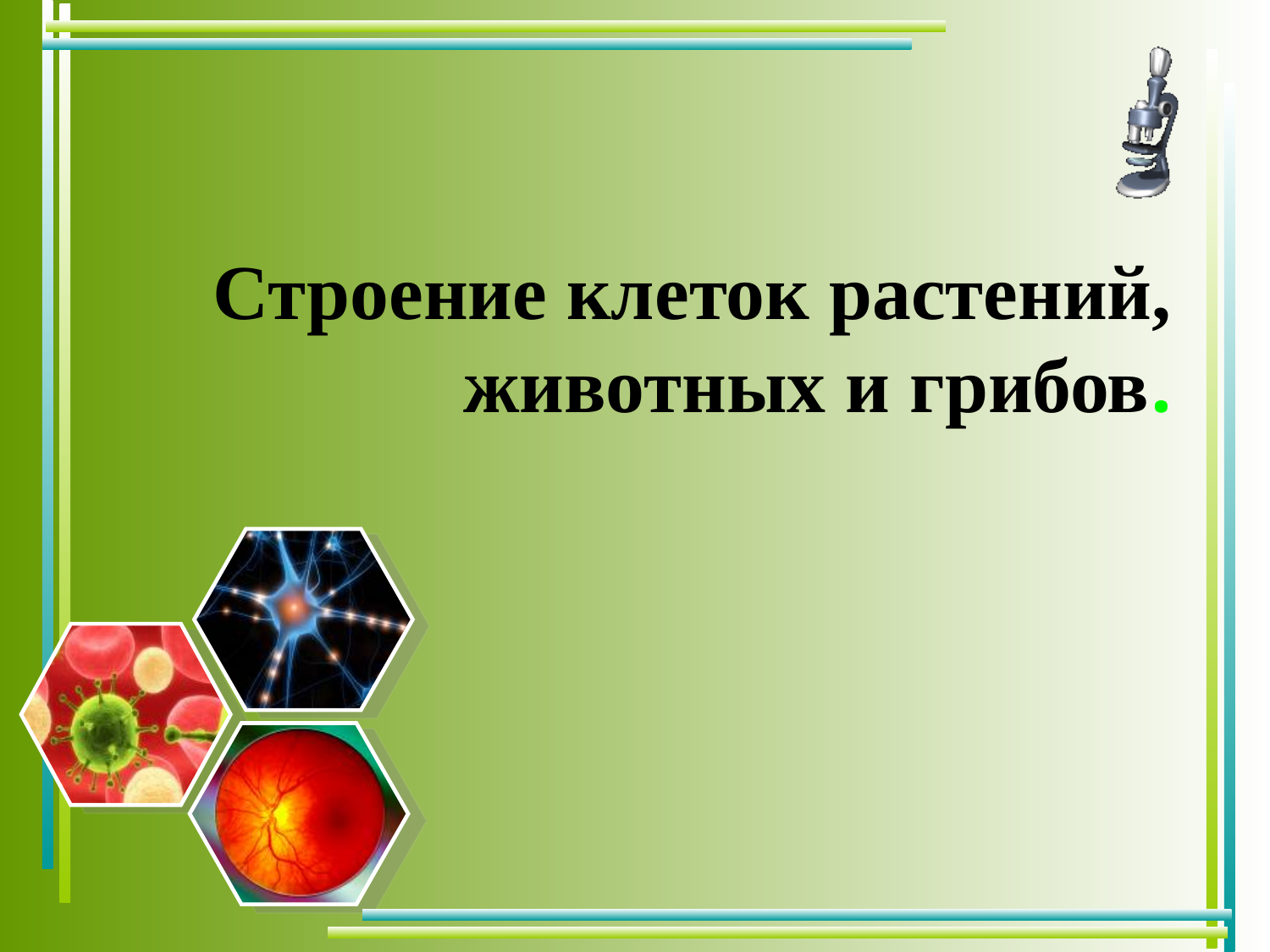

# Строение клеток растений, животных и грибов.